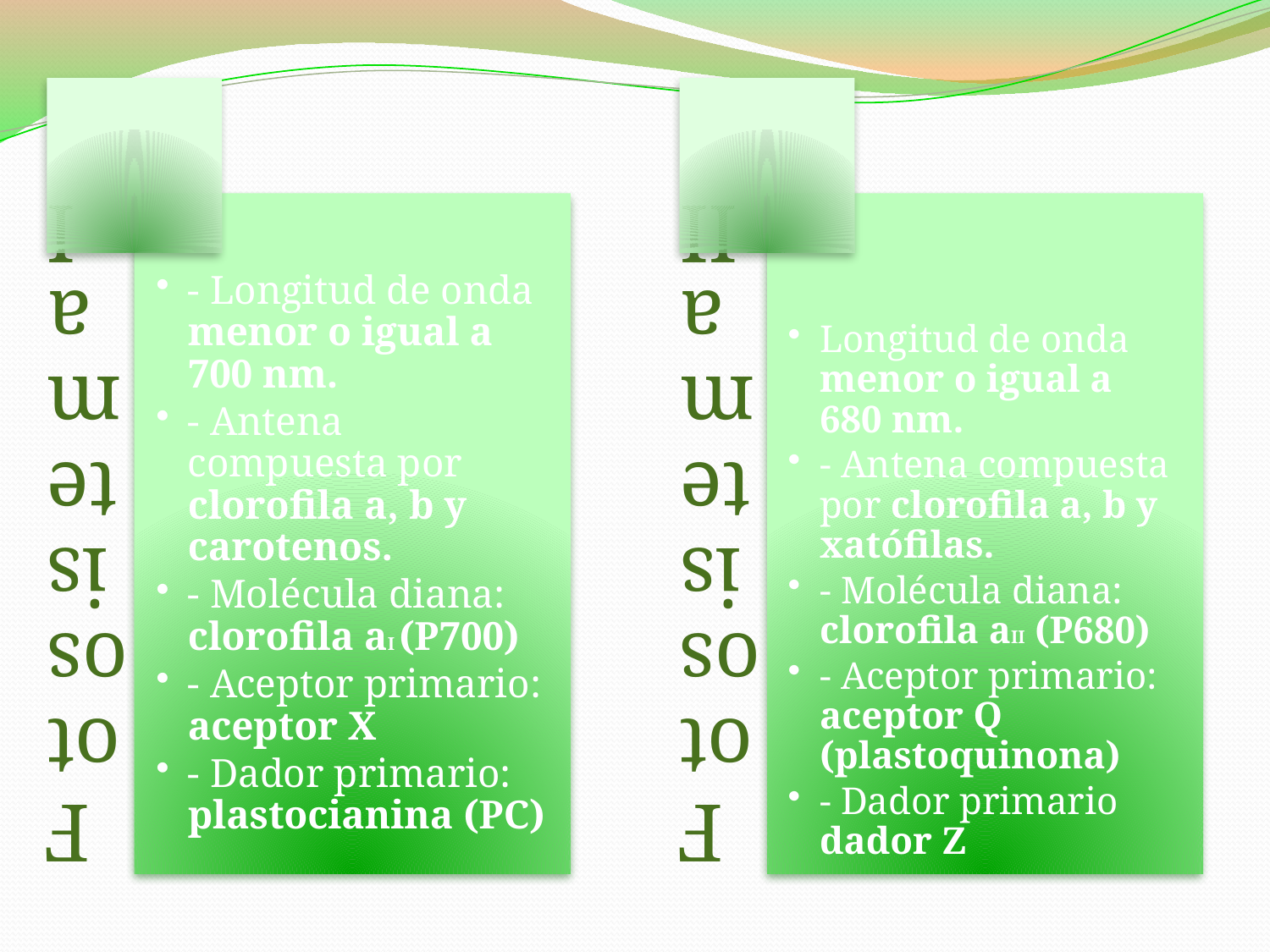

Fotosistema I
- Longitud de onda menor o igual a 700 nm.
- Antena compuesta por clorofila a, b y carotenos.
- Molécula diana: clorofila aI (P700)
- Aceptor primario: aceptor X
- Dador primario: plastocianina (PC)

Fotosistema II

Longitud de onda menor o igual a 680 nm.
- Antena compuesta por clorofila a, b y xatófilas.
- Molécula diana: clorofila aII (P680)
- Aceptor primario: aceptor Q (plastoquinona)
- Dador primario    dador Z